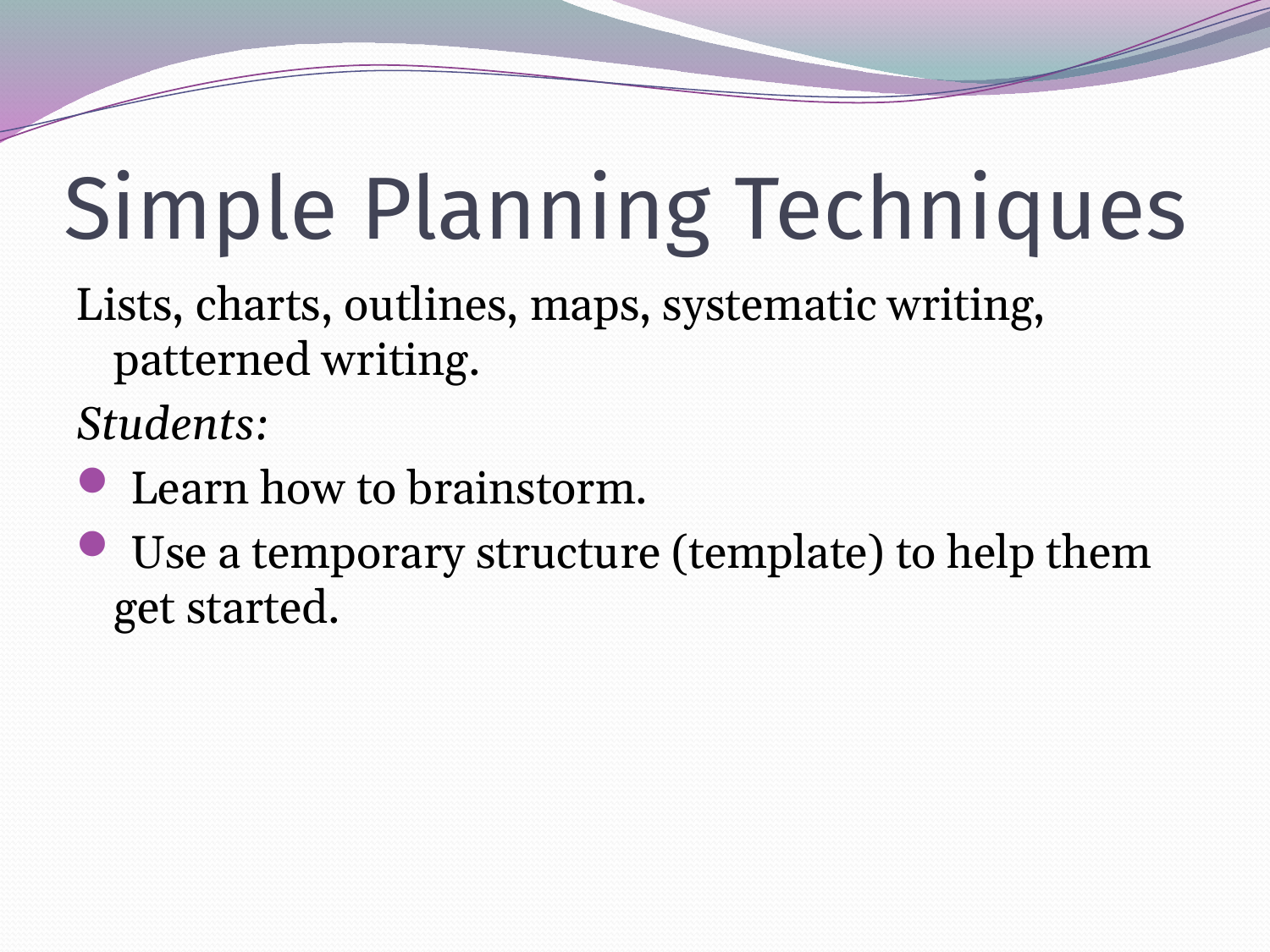

# Simple Planning Techniques
Lists, charts, outlines, maps, systematic writing, patterned writing.
Students:
 Learn how to brainstorm.
 Use a temporary structure (template) to help them get started.